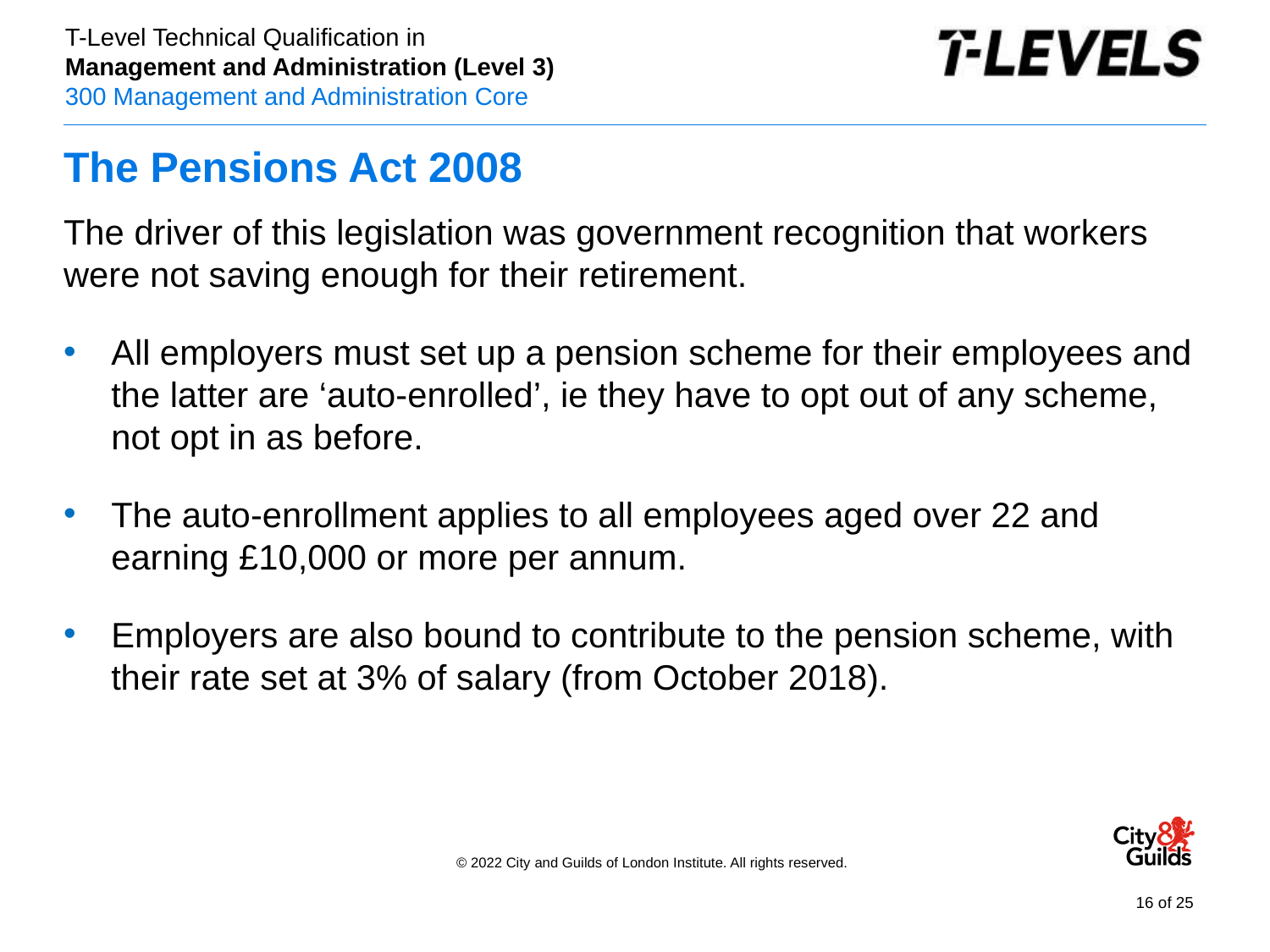

# The Pensions Act 2008
The driver of this legislation was government recognition that workers were not saving enough for their retirement.
All employers must set up a pension scheme for their employees and the latter are ‘auto-enrolled’, ie they have to opt out of any scheme, not opt in as before.
The auto-enrollment applies to all employees aged over 22 and earning £10,000 or more per annum.
Employers are also bound to contribute to the pension scheme, with their rate set at 3% of salary (from October 2018).